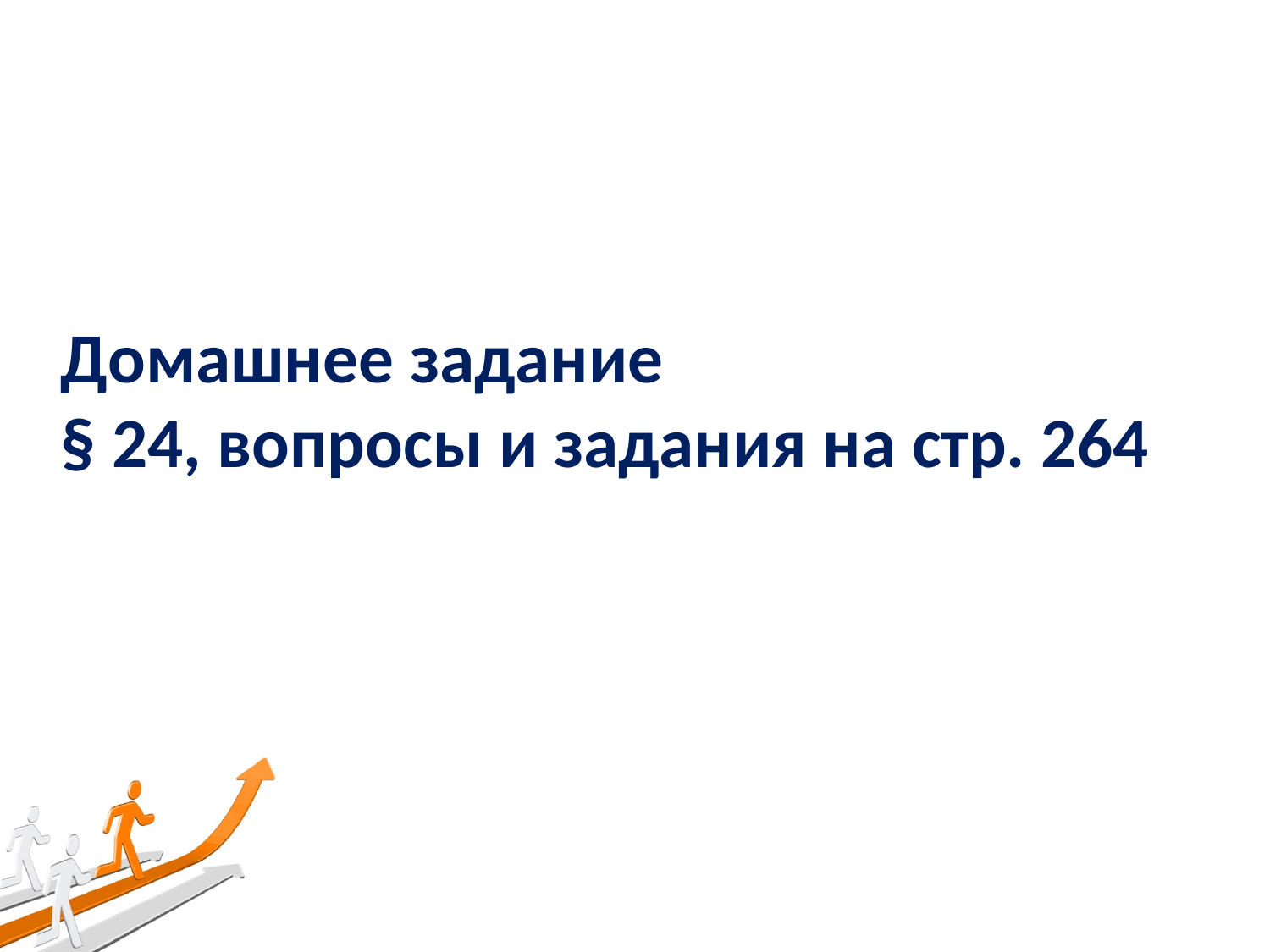

Домашнее задание
§ 24, вопросы и задания на стр. 264